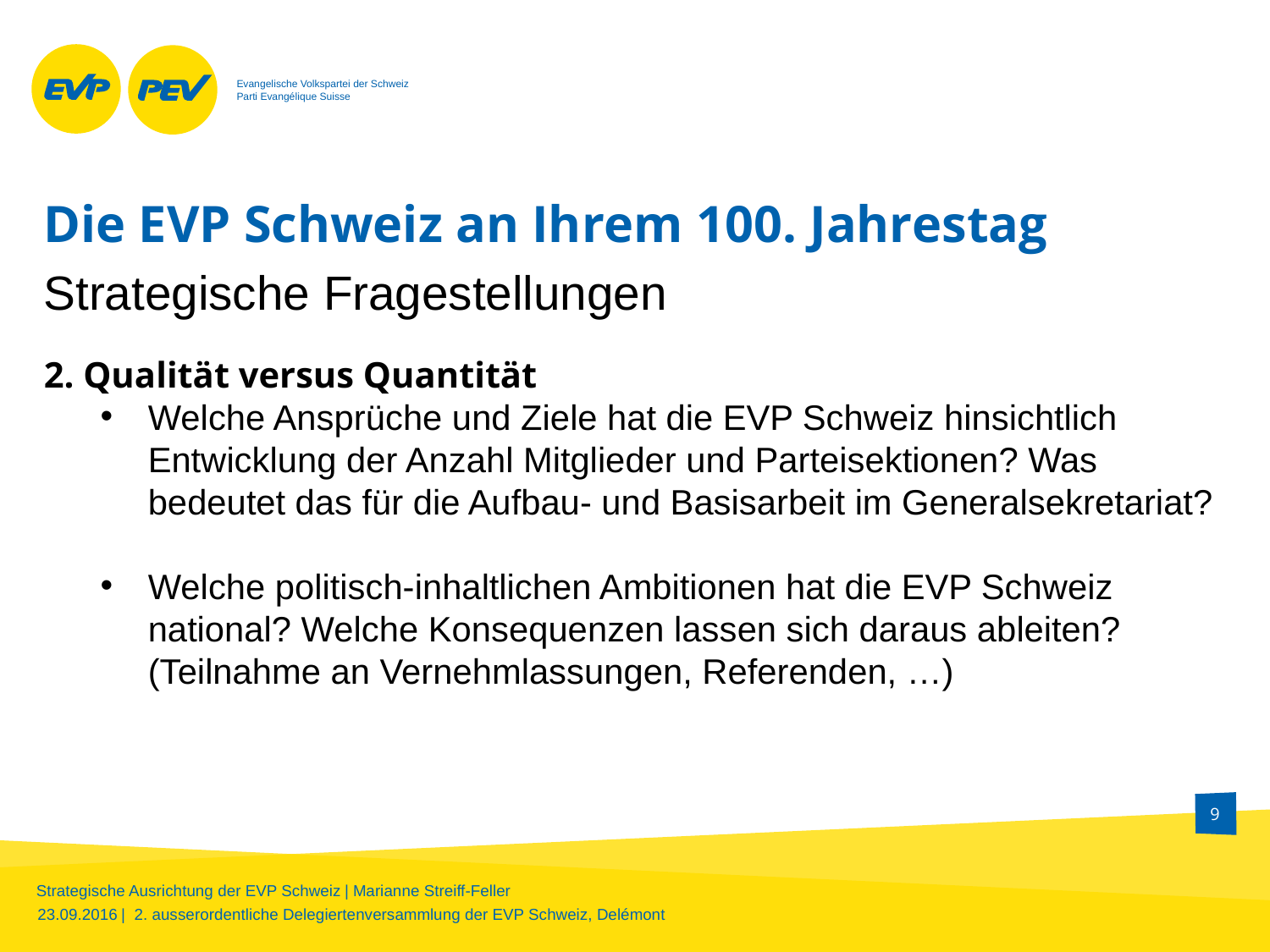

# Die EVP Schweiz an Ihrem 100. Jahrestag
Strategische Fragestellungen
2. Qualität versus Quantität
Welche Ansprüche und Ziele hat die EVP Schweiz hinsichtlich Entwicklung der Anzahl Mitglieder und Parteisektionen? Was bedeutet das für die Aufbau- und Basisarbeit im Generalsekretariat?

Welche politisch-inhaltlichen Ambitionen hat die EVP Schweiz national? Welche Konsequenzen lassen sich daraus ableiten? (Teilnahme an Vernehmlassungen, Referenden, …)
9
23.09.2016